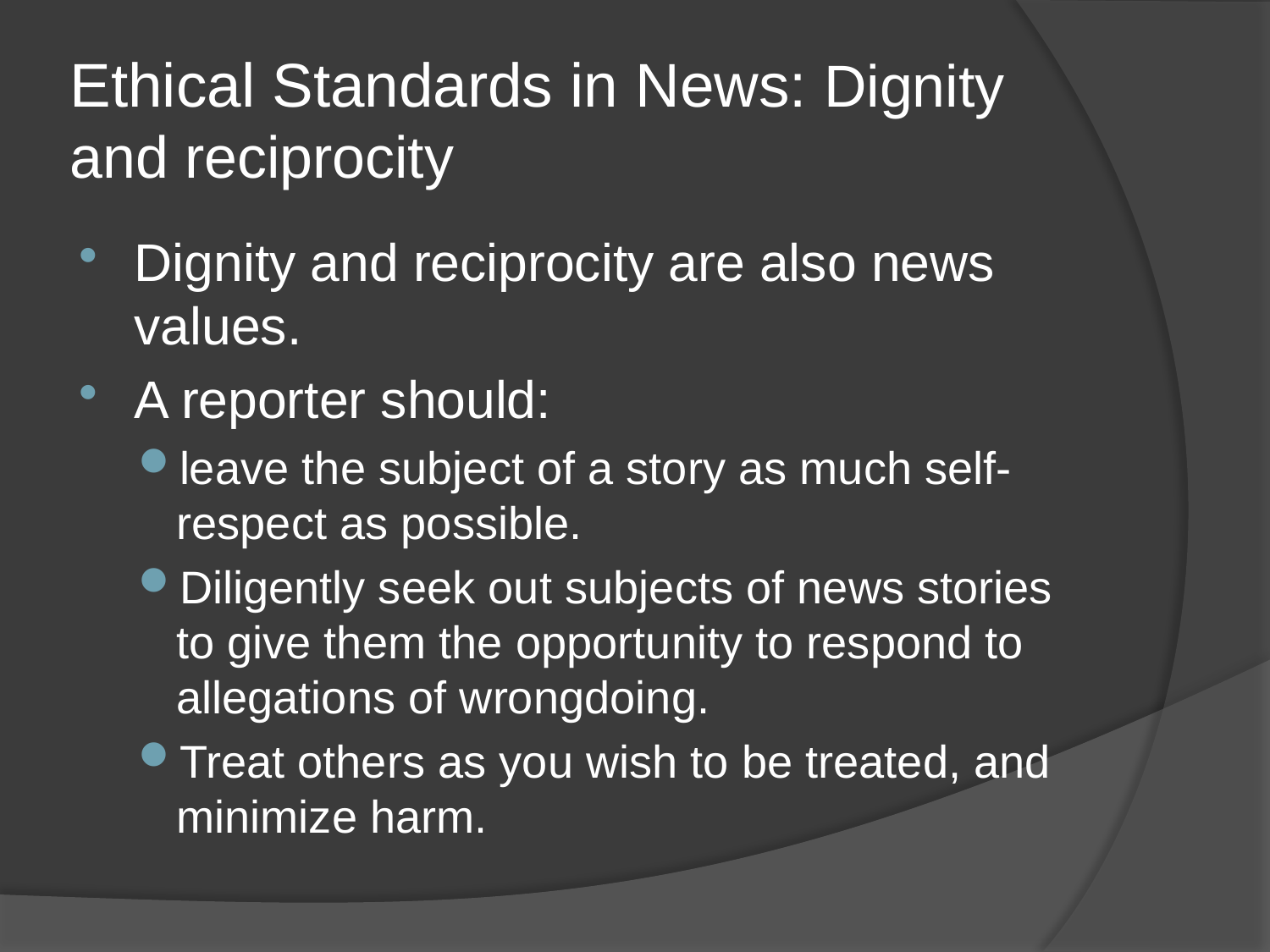

# Ethical Standards in News: Dignity and reciprocity
Dignity and reciprocity are also news values.
A reporter should:
leave the subject of a story as much self-respect as possible.
Diligently seek out subjects of news stories to give them the opportunity to respond to allegations of wrongdoing.
Treat others as you wish to be treated, and minimize harm.